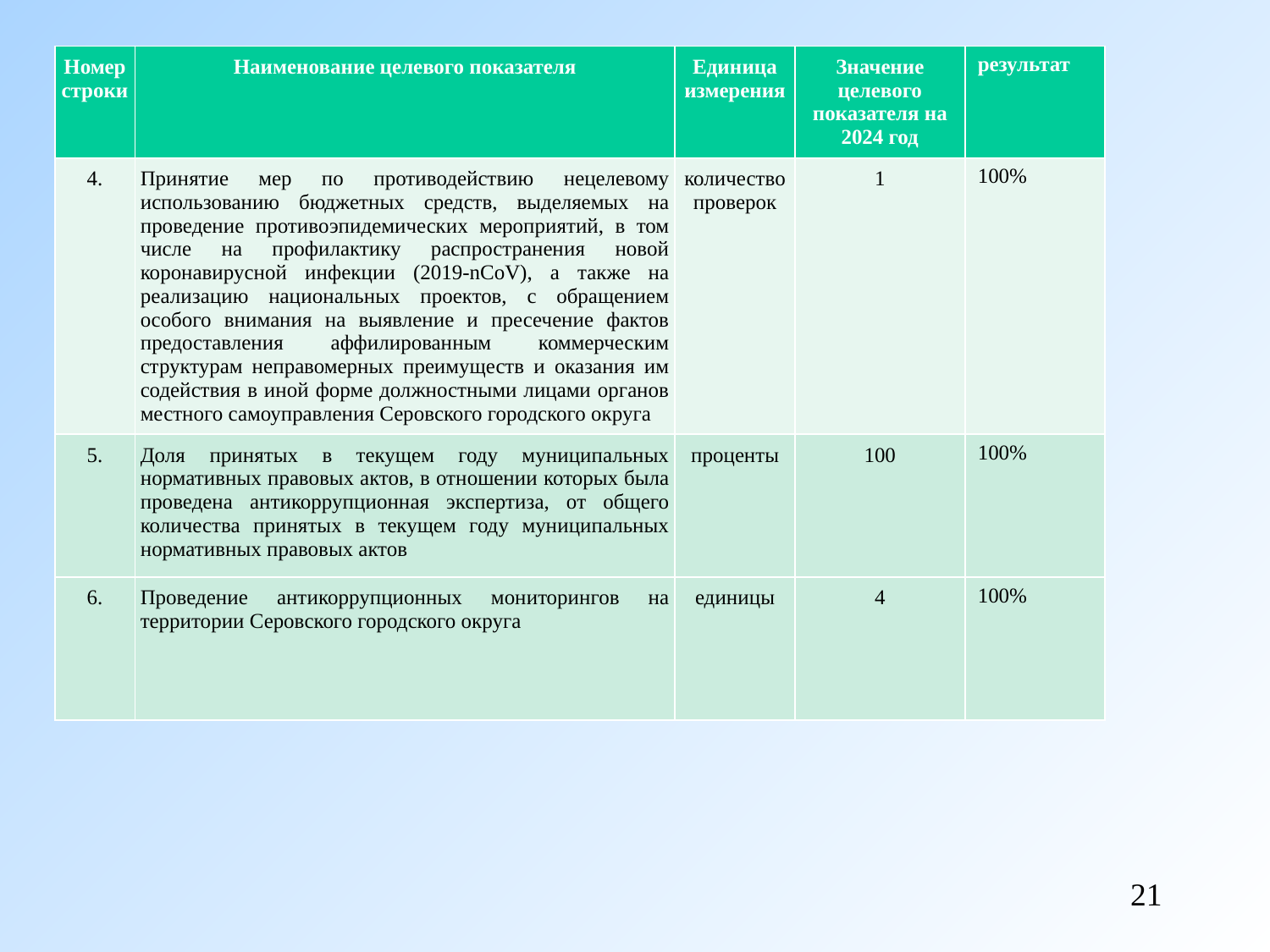

| Номер строки | Наименование целевого показателя | Единица измерения | Значение целевого показателя на 2024 год | результат |
| --- | --- | --- | --- | --- |
| 4. | Принятие мер по противодействию нецелевому использованию бюджетных средств, выделяемых на проведение противоэпидемических мероприятий, в том числе на профилактику распространения новой коронавирусной инфекции (2019-nCoV), а также на реализацию национальных проектов, с обращением особого внимания на выявление и пресечение фактов предоставления аффилированным коммерческим структурам неправомерных преимуществ и оказания им содействия в иной форме должностными лицами органов местного самоуправления Серовского городского округа | количество проверок | 1 | 100% |
| 5. | Доля принятых в текущем году муниципальных нормативных правовых актов, в отношении которых была проведена антикоррупционная экспертиза, от общего количества принятых в текущем году муниципальных нормативных правовых актов | проценты | 100 | 100% |
| 6. | Проведение антикоррупционных мониторингов на территории Серовского городского округа | единицы | 4 | 100% |
21